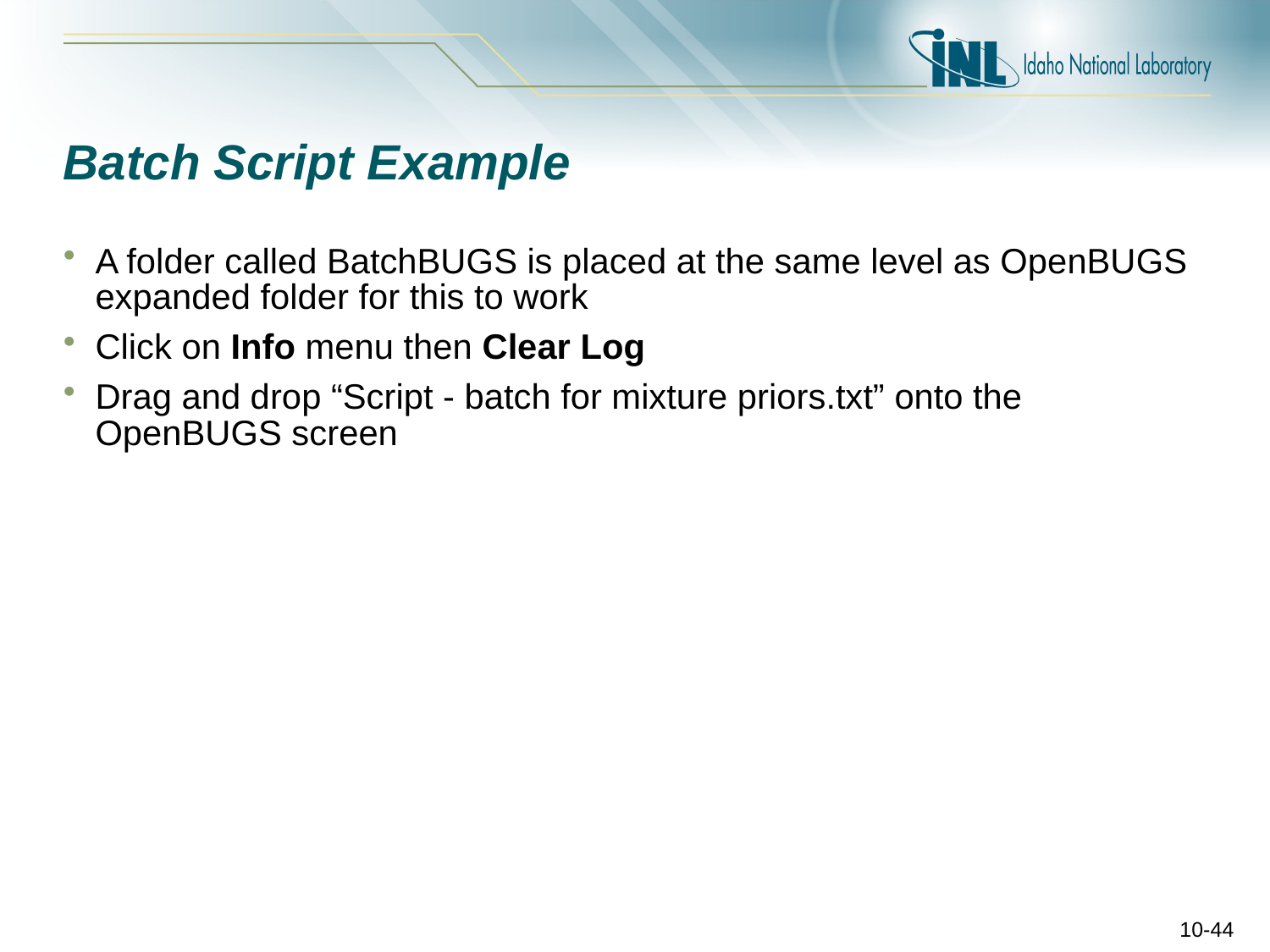

# Batch Script Example
A folder called BatchBUGS is placed at the same level as OpenBUGS expanded folder for this to work
Click on Info menu then Clear Log
Drag and drop “Script - batch for mixture priors.txt” onto the OpenBUGS screen

10-44